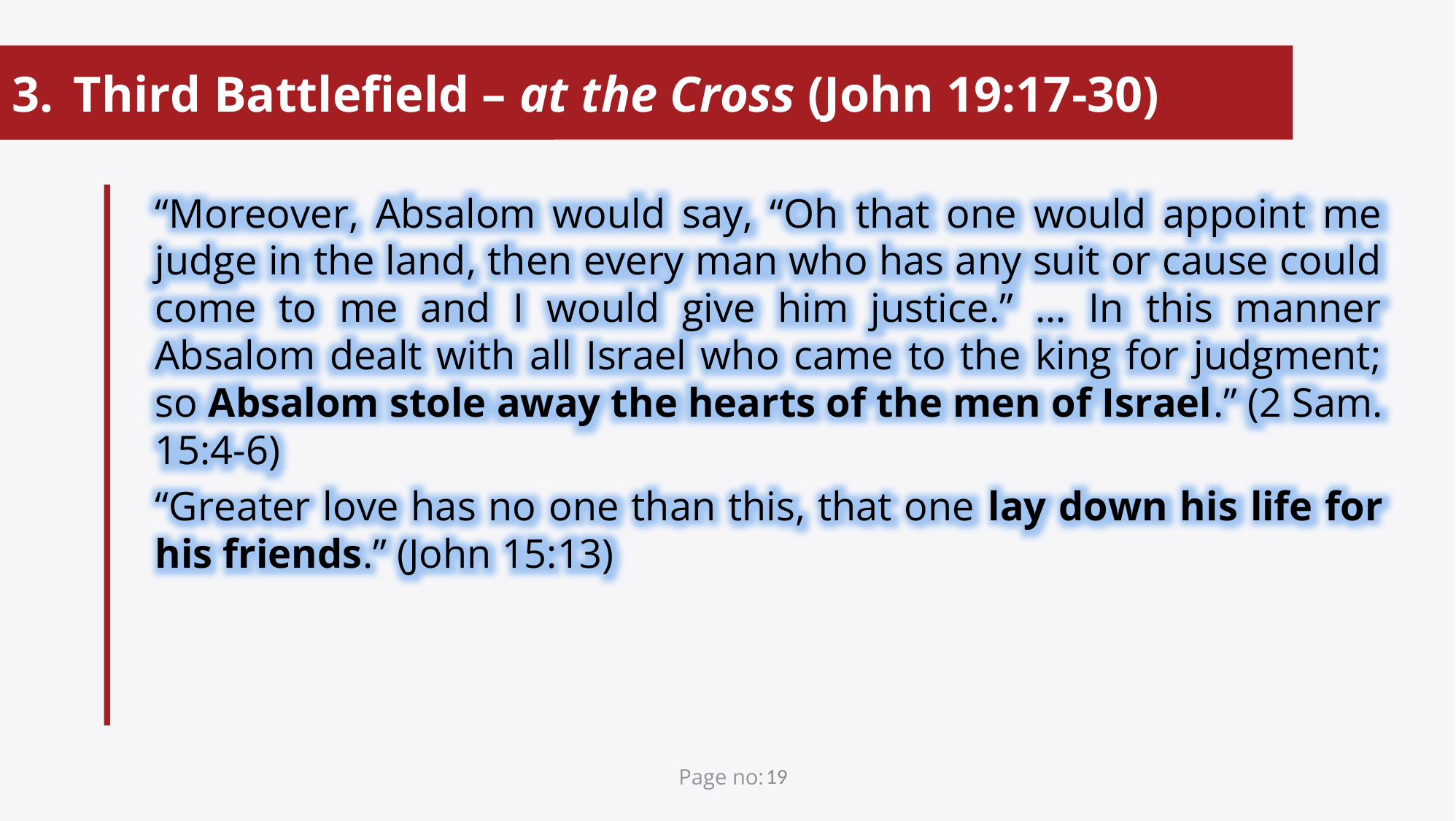

Third Battlefield – at the Cross (John 19:17-30)
“Moreover, Absalom would say, “Oh that one would appoint me judge in the land, then every man who has any suit or cause could come to me and I would give him justice.” … In this manner Absalom dealt with all Israel who came to the king for judgment; so Absalom stole away the hearts of the men of Israel.” (2 Sam. 15:4-6)
“Greater love has no one than this, that one lay down his life for his friends.” (John 15:13)